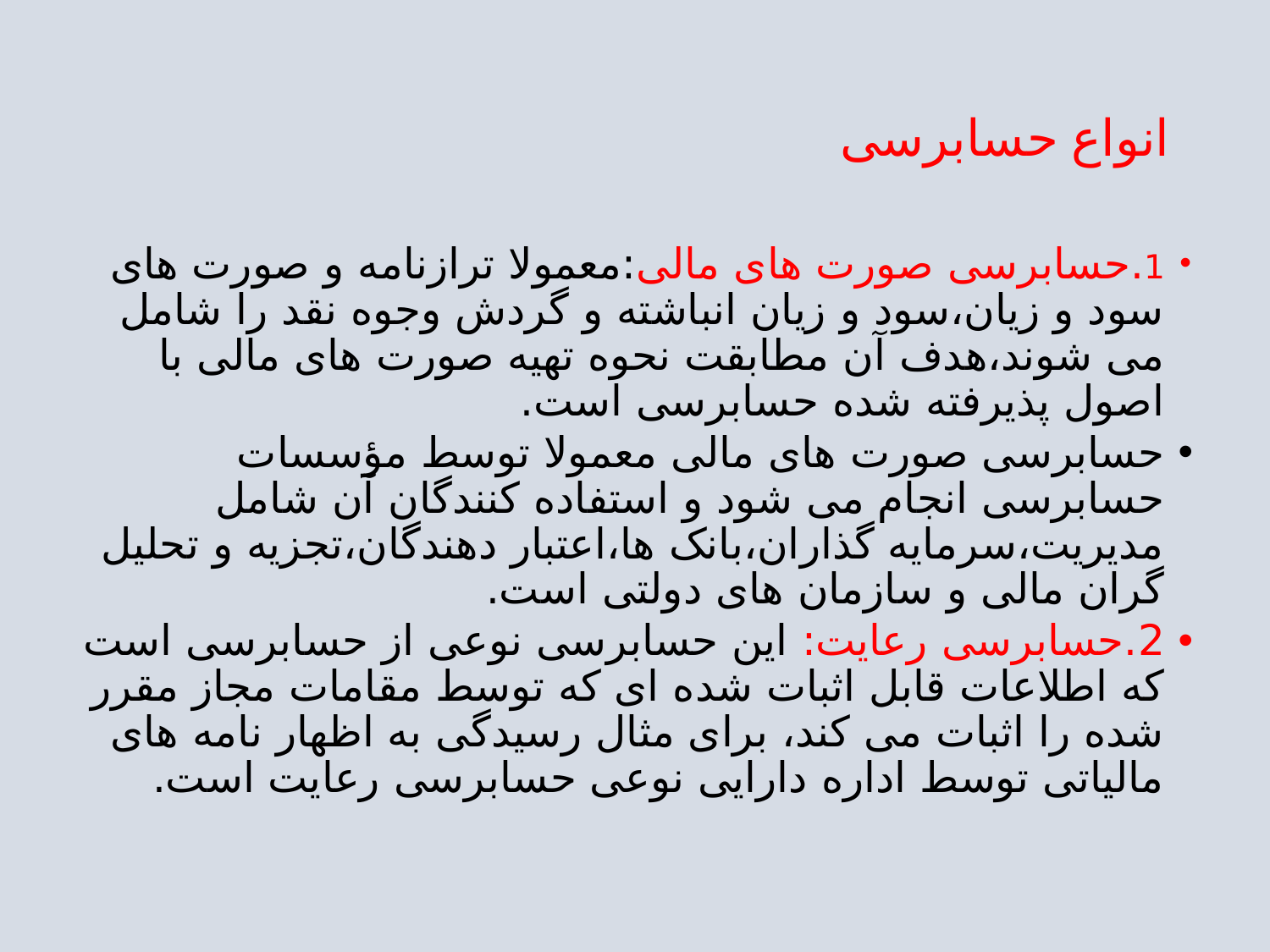

# انواع حسابرسی
1.حسابرسی صورت های مالی:معمولا ترازنامه و صورت های سود و زیان،سود و زیان انباشته و گردش وجوه نقد را شامل می شوند،هدف آن مطابقت نحوه تهیه صورت های مالی با اصول پذیرفته شده حسابرسی است.
حسابرسی صورت های مالی معمولا توسط مؤسسات حسابرسی انجام می شود و استفاده کنندگان آن شامل مدیریت،سرمایه گذاران،بانک ها،اعتبار دهندگان،تجزیه و تحلیل گران مالی و سازمان های دولتی است.
2.حسابرسی رعایت: این حسابرسی نوعی از حسابرسی است که اطلاعات قابل اثبات شده ای که توسط مقامات مجاز مقرر شده را اثبات می کند، برای مثال رسیدگی به اظهار نامه های مالیاتی توسط اداره دارایی نوعی حسابرسی رعایت است.